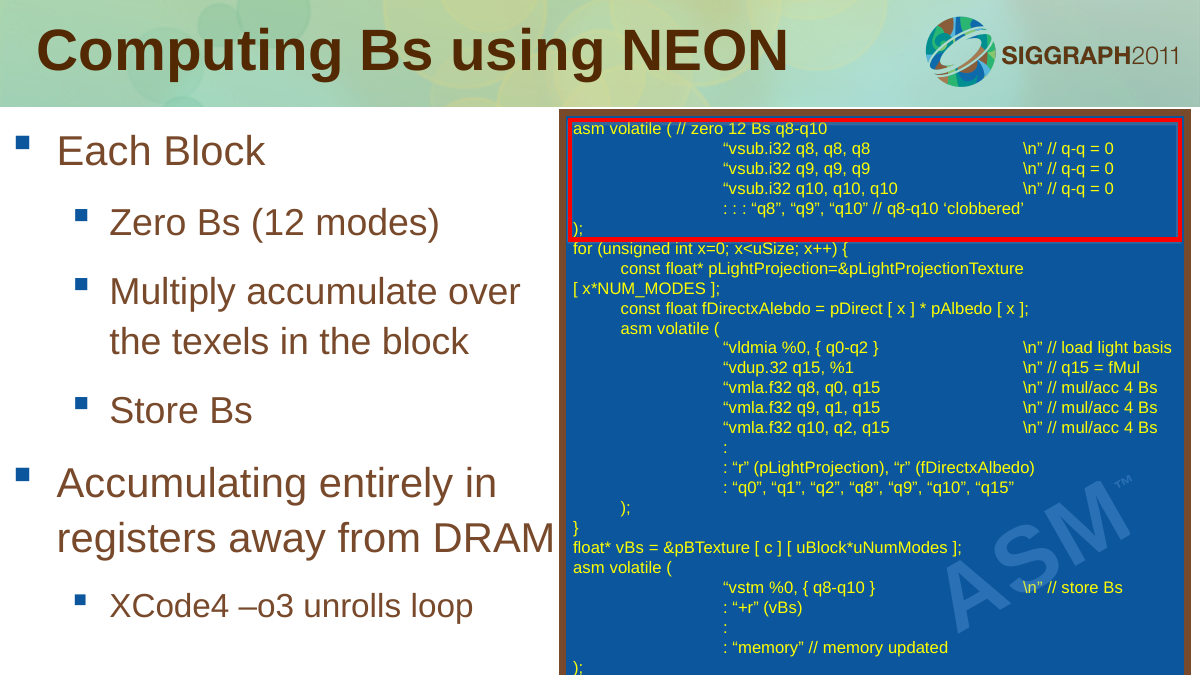

# Computing Bs using NEON
Each Block
Zero Bs (12 modes)
Multiply accumulate over the texels in the block
Store Bs
Accumulating entirely in registers away from DRAM
XCode4 –o3 unrolls loop
asm volatile ( // zero 12 Bs q8-q10
	“vsub.i32 q8, q8, q8		\n” // q-q = 0
	“vsub.i32 q9, q9, q9		\n” // q-q = 0
	“vsub.i32 q10, q10, q10	\n” // q-q = 0
	: : : “q8”, “q9”, “q10” // q8-q10 ‘clobbered’
);
for (unsigned int x=0; x<uSize; x++) {
          const float* pLightProjection=&pLightProjectionTexture [ x*NUM_MODES ];
          const float fDirectxAlebdo = pDirect [ x ] * pAlbedo [ x ];
          asm volatile (
	“vldmia %0, { q0-q2 }	\n” // load light basis 	“vdup.32 q15, %1		\n” // q15 = fMul
	“vmla.f32 q8, q0, q15	\n” // mul/acc 4 Bs
	“vmla.f32 q9, q1, q15	\n” // mul/acc 4 Bs
	“vmla.f32 q10, q2, q15	\n” // mul/acc 4 Bs
	:
	: “r” (pLightProjection), “r” (fDirectxAlbedo)
	: “q0”, “q1”, “q2”, “q8”, “q9”, “q10”, “q15”
          );
}
float* vBs = &pBTexture [ c ] [ uBlock*uNumModes ];
asm volatile (
	“vstm %0, { q8-q10 }	\n” // store Bs
	: “+r” (vBs)
	:
	: “memory” // memory updated
);

ASM™